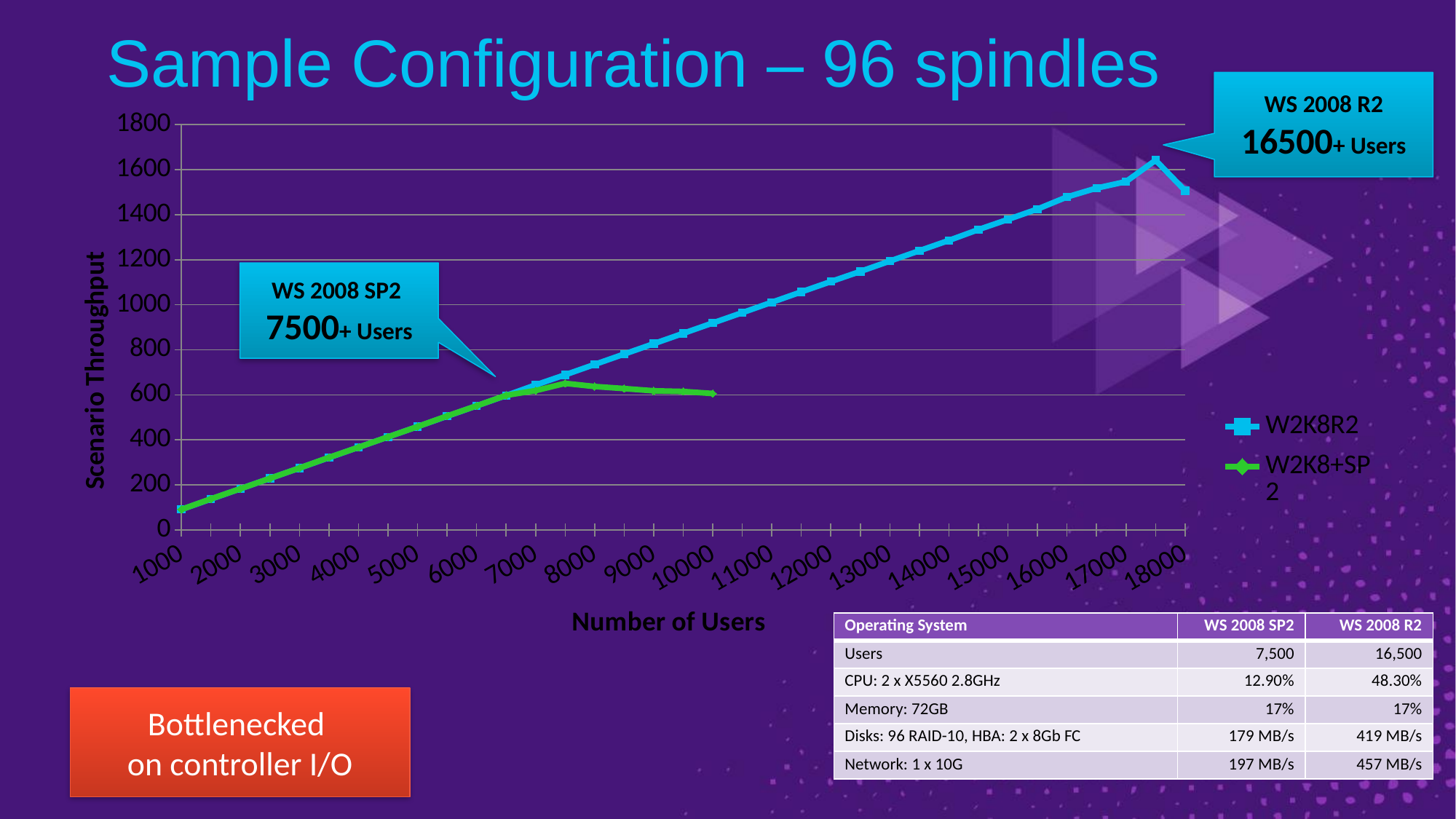

# Sample Configuration – 96 spindles
WS 2008 R2
16500+ Users

### Chart

| Category | W2K8R2 | W2K8+SP2 |
|---|---|---|
| 1000 | 91.0 | 91.0 |
|  | 137.0 | 138.0 |
| 2000 | 183.0 | 183.0 |
|  | 229.0 | 229.0 |
| 3000 | 275.0 | 275.0 |
|  | 321.0 | 322.0 |
| 4000 | 367.0 | 367.0 |
|  | 413.0 | 413.0 |
| 5000 | 459.0 | 459.0 |
|  | 505.0 | 506.0 |
| 6000 | 551.0 | 551.0 |
|  | 597.0 | 598.0 |
| 7000 | 644.0 | 619.0 |
|  | 689.0 | 651.0 |
| 8000 | 735.0 | 637.0 |
|  | 781.0 | 628.0 |
| 9000 | 827.0 | 618.0 |
|  | 873.0 | 615.0 |
| 10000 | 919.0 | 606.0 |
|  | 965.0 | None |
| 11000 | 1011.0 | None |
|  | 1057.0 | None |
| 12000 | 1103.0 | None |
|  | 1148.0 | None |
| 13000 | 1194.0 | None |
|  | 1240.0 | None |
| 14000 | 1286.0 | None |
|  | 1334.0 | None |
| 15000 | 1379.0 | None |
|  | 1425.0 | None |
| 16000 | 1479.0 | None |
|  | 1518.0 | None |
| 17000 | 1547.0 | None |
|  | 1642.0 | None |
| 18000 | 1507.0 | None |
WS 2008 SP2
7500+ Users
| Operating System | WS 2008 SP2 | WS 2008 R2 |
| --- | --- | --- |
| Users | 7,500 | 16,500 |
| CPU: 2 x X5560 2.8GHz | 12.90% | 48.30% |
| Memory: 72GB | 17% | 17% |
| Disks: 96 RAID-10, HBA: 2 x 8Gb FC | 179 MB/s | 419 MB/s |
| Network: 1 x 10G | 197 MB/s | 457 MB/s |
Bottlenecked
on controller I/O